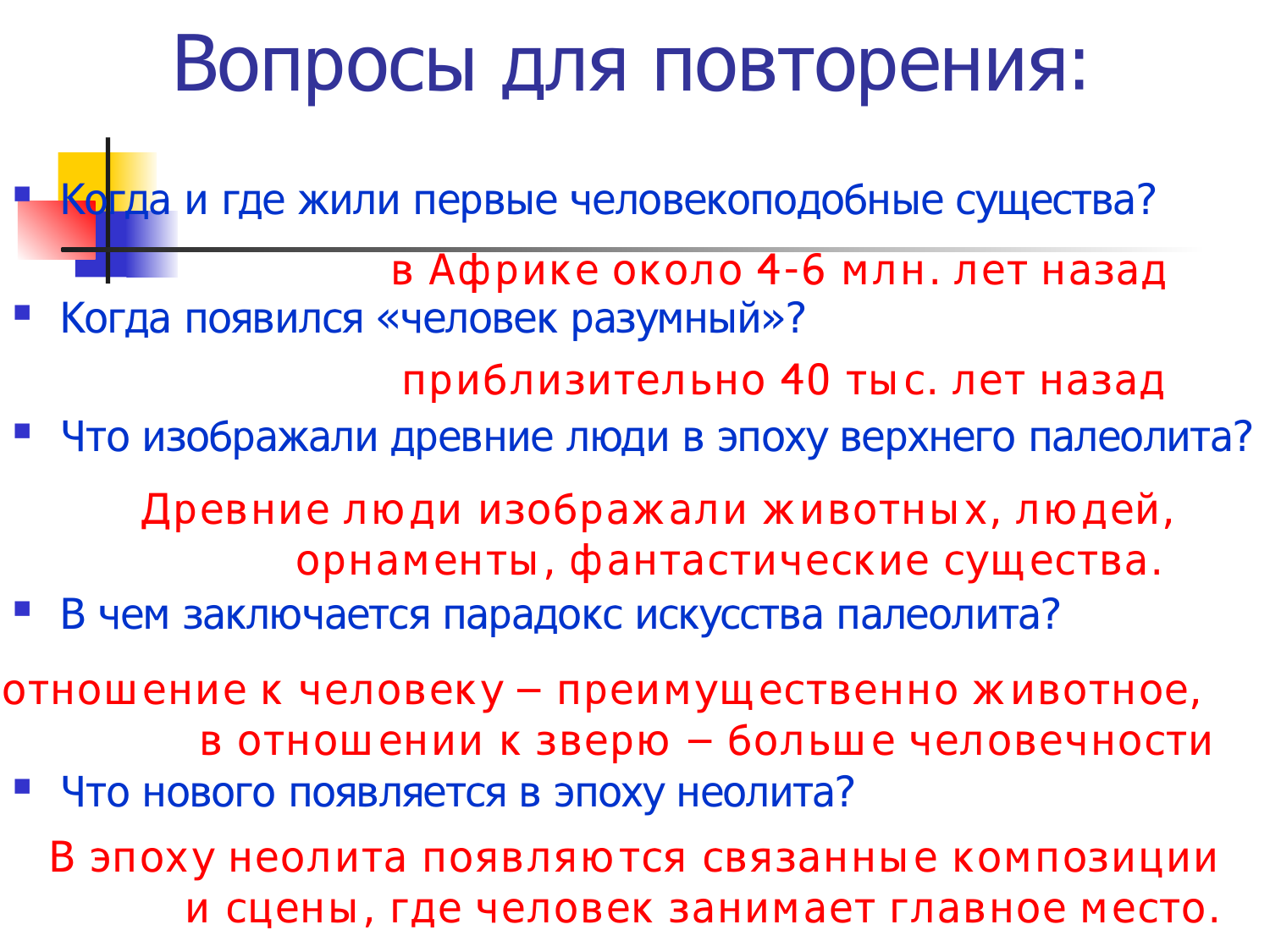

# Вопросы для повторения:
Когда и где жили первые человекоподобные существа?

Когда появился «человек разумный»?

Что изображали древние люди в эпоху верхнего палеолита?

В чем заключается парадокс искусства палеолита?

Что нового появляется в эпоху неолита?
в Африке около 4-6 млн. лет назад
приблизительно 40 тыс. лет назад
Древние люди изображали животных, людей, орнаменты, фантастические существа.
отношение к человеку – преимущественно животное,
в отношении к зверю – больше человечности
В эпоху неолита появляются связанные композиции и сцены, где человек занимает главное место.